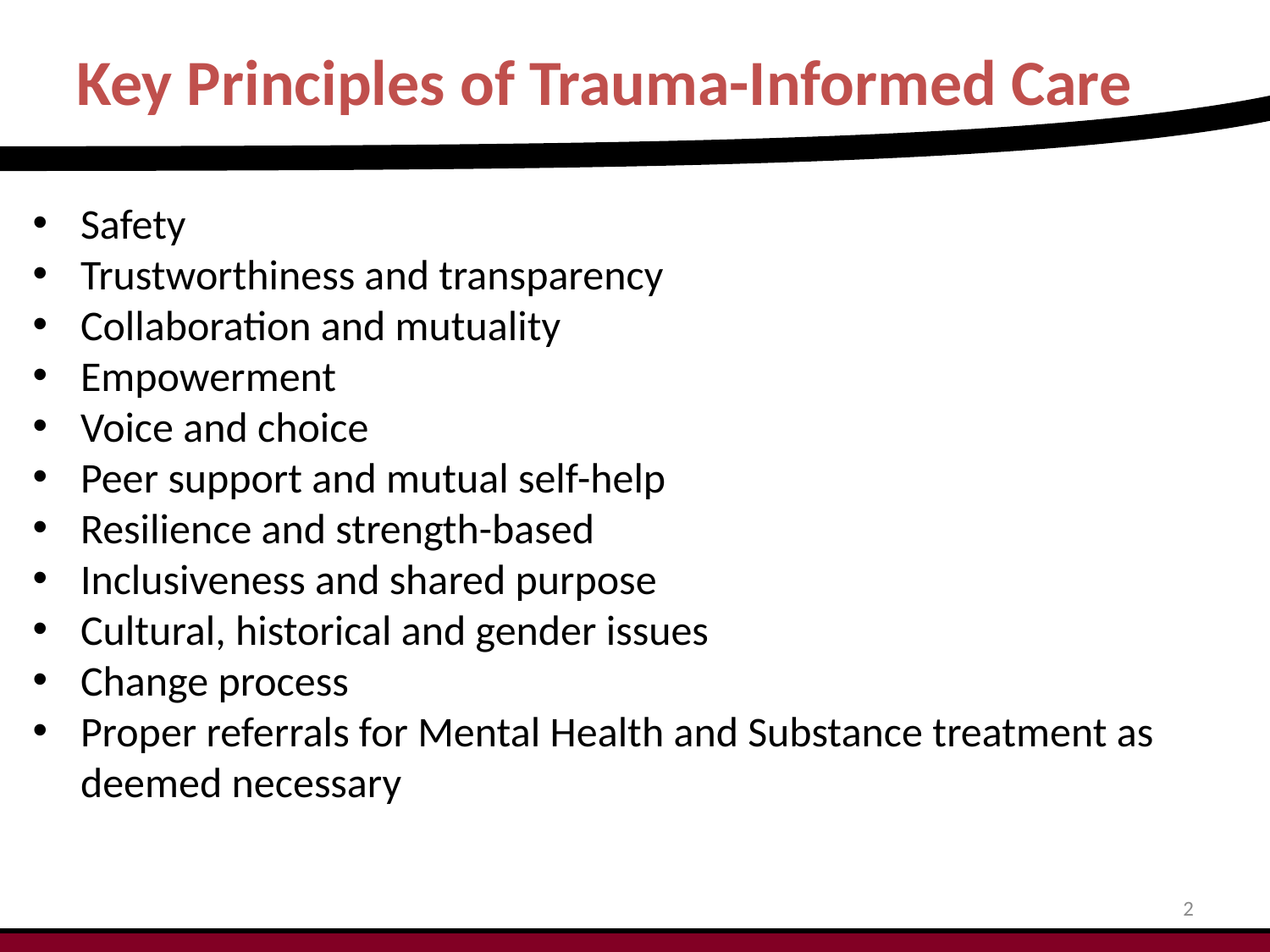

Key Principles of Trauma-Informed Care

Safety
Trustworthiness and transparency
Collaboration and mutuality
Empowerment
Voice and choice
Peer support and mutual self-help
Resilience and strength-based
Inclusiveness and shared purpose
Cultural, historical and gender issues
Change process
Proper referrals for Mental Health and Substance treatment as deemed necessary

2